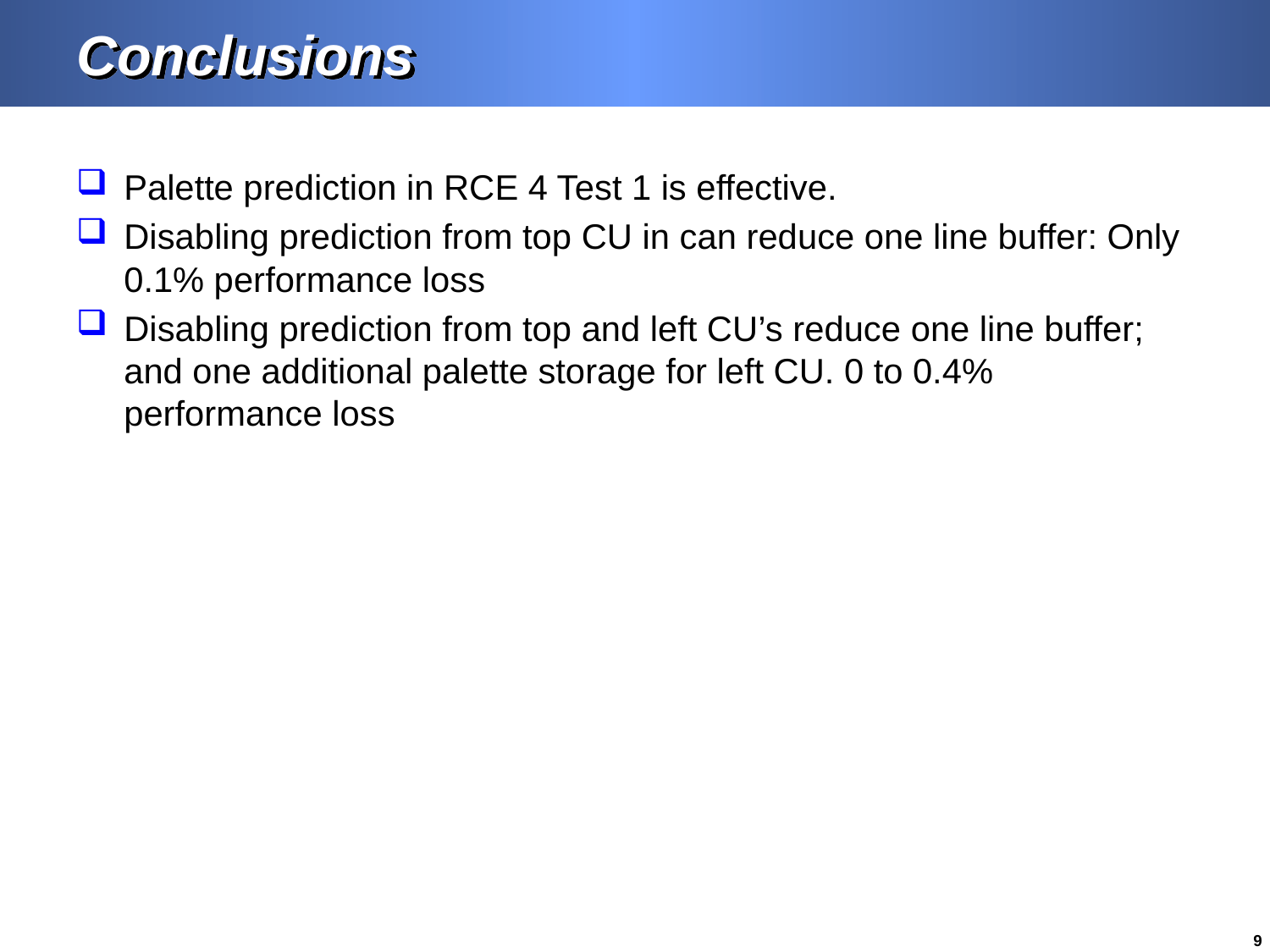

# Conclusions
Palette prediction in RCE 4 Test 1 is effective.
Disabling prediction from top CU in can reduce one line buffer: Only 0.1% performance loss
Disabling prediction from top and left CU’s reduce one line buffer; and one additional palette storage for left CU. 0 to 0.4% performance loss
9